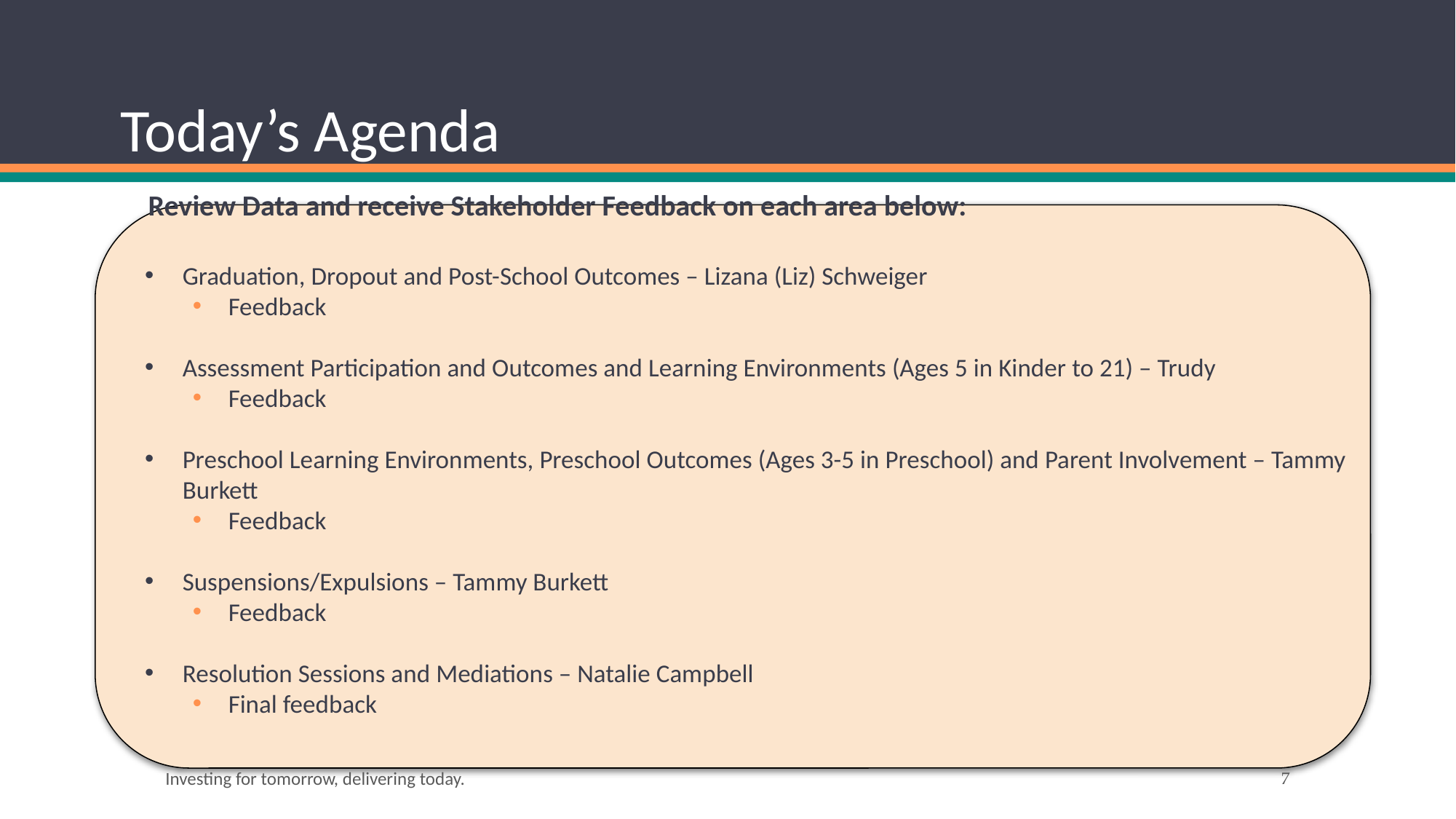

# Today’s Agenda

Review Data and receive Stakeholder Feedback on each area below:

Graduation, Dropout and Post-School Outcomes – Lizana (Liz) Schweiger
Feedback

Assessment Participation and Outcomes and Learning Environments (Ages 5 in Kinder to 21) – Trudy
Feedback

Preschool Learning Environments, Preschool Outcomes (Ages 3-5 in Preschool) and Parent Involvement – Tammy Burkett
Feedback

Suspensions/Expulsions – Tammy Burkett
Feedback

Resolution Sessions and Mediations – Natalie Campbell
Final feedback

Investing for tomorrow, delivering today.
7